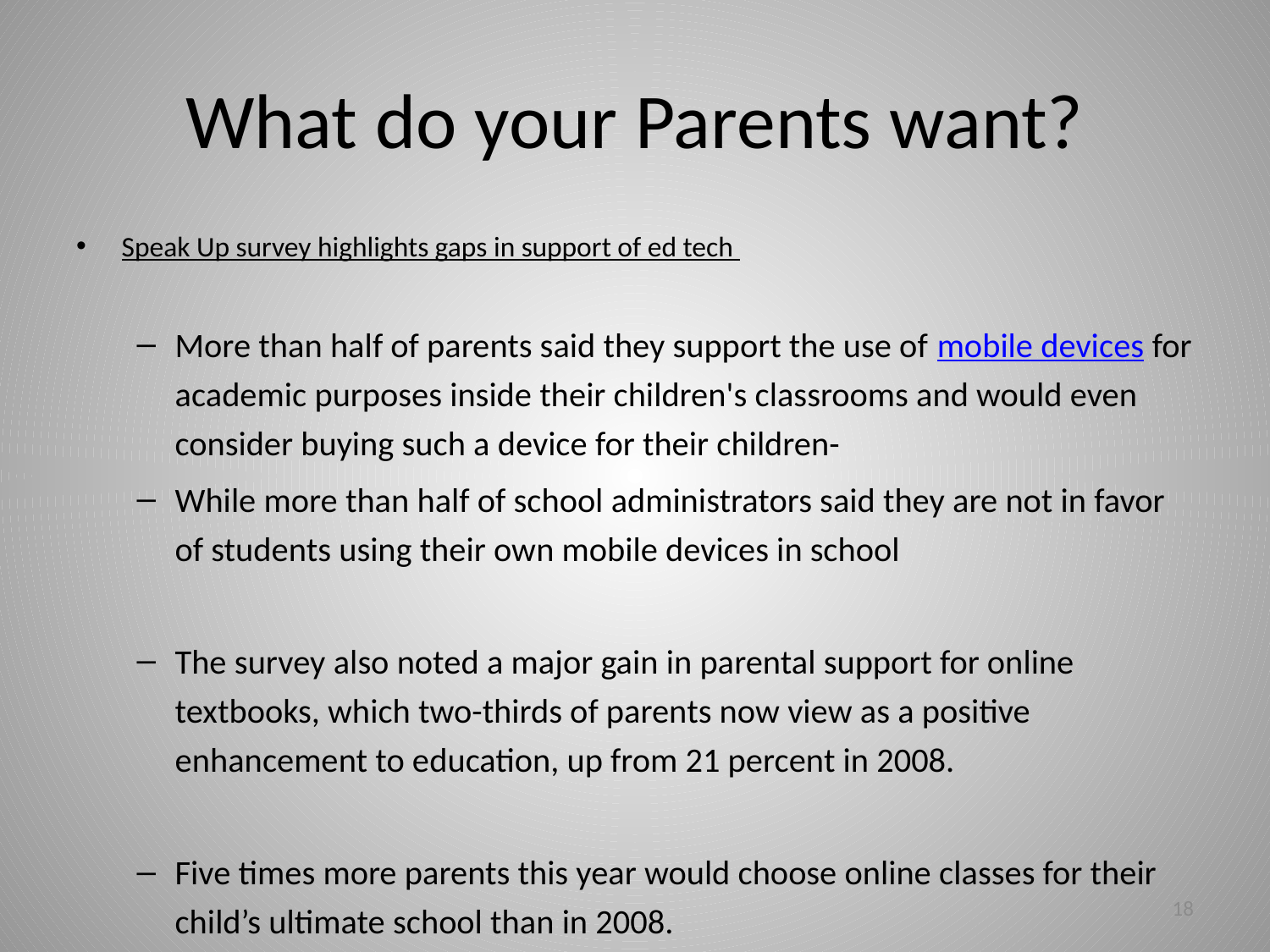

# What do your Parents want?
Speak Up survey highlights gaps in support of ed tech
More than half of parents said they support the use of mobile devices for academic purposes inside their children's classrooms and would even consider buying such a device for their children-
While more than half of school administrators said they are not in favor of students using their own mobile devices in school

The survey also noted a major gain in parental support for online textbooks, which two-thirds of parents now view as a positive enhancement to education, up from 21 percent in 2008.

Five times more parents this year would choose online classes for their child’s ultimate school than in 2008.

18